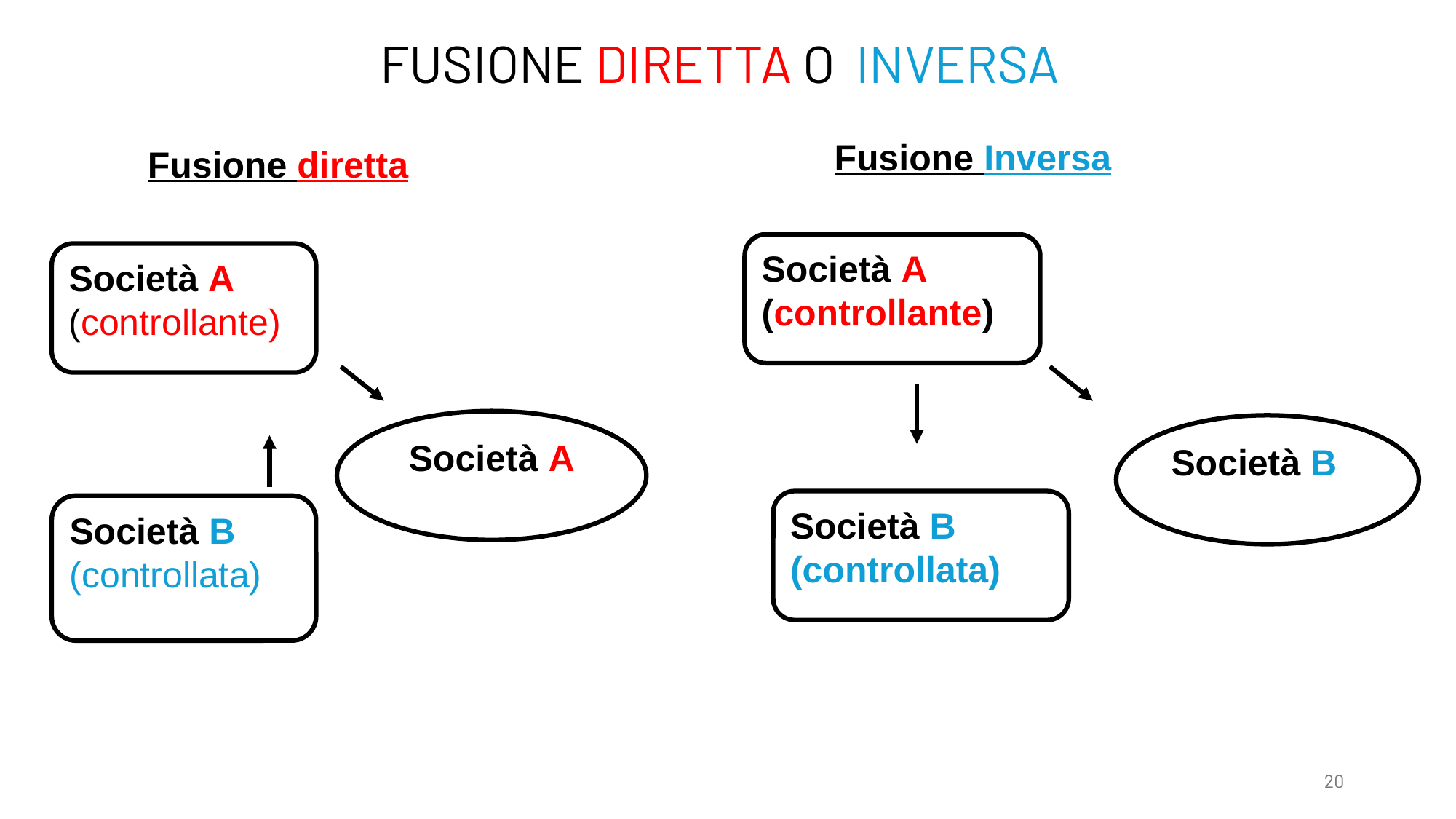

FUSIONE DIRETTA O  INVERSA
Fusione Inversa
Fusione diretta
Società A
(controllante)
Società A
(controllante)
Società A
Società B
Società B
(controllata)
Società B
(controllata)
20